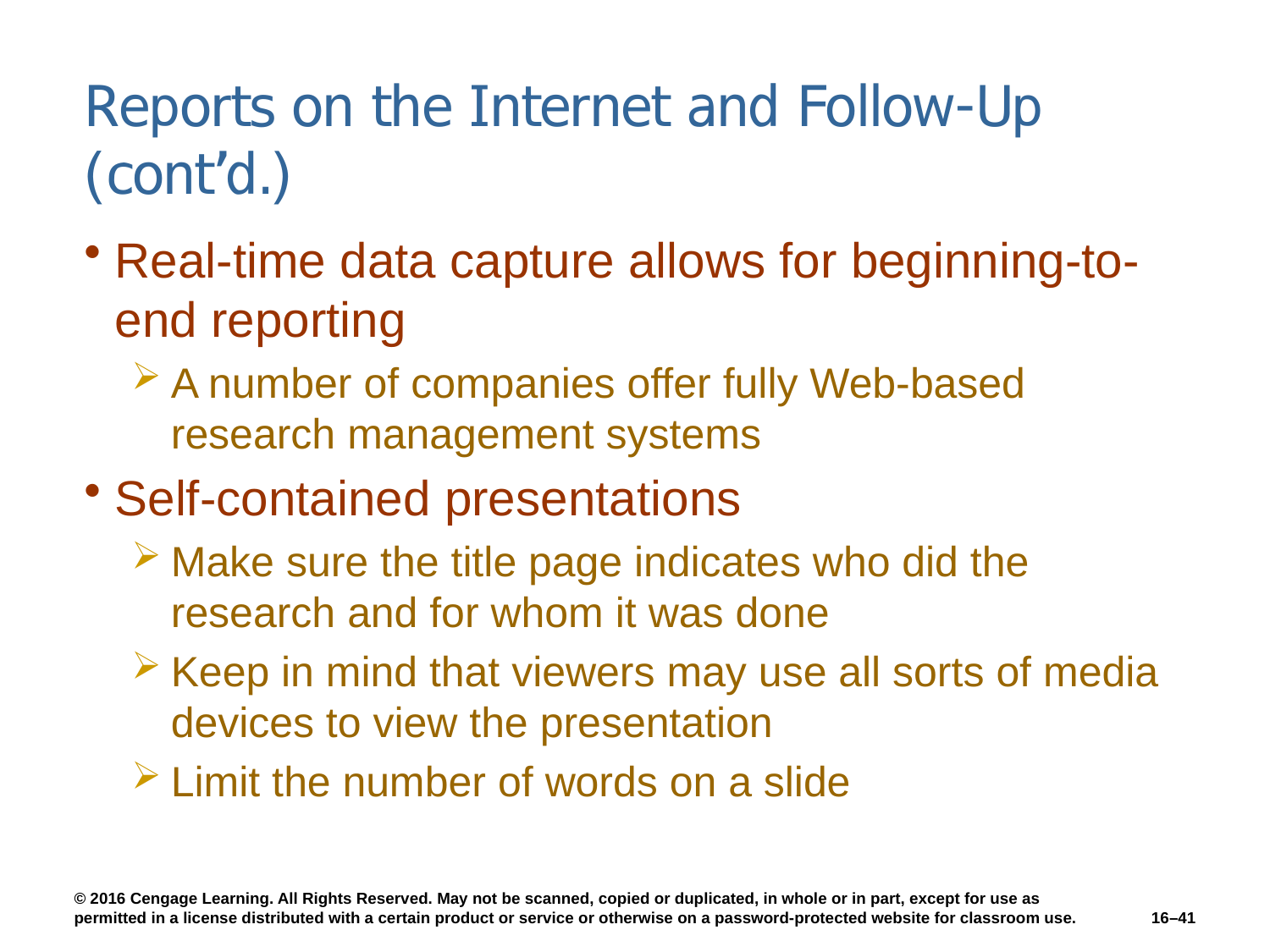

# Reports on the Internet and Follow-Up (cont’d.)
Real-time data capture allows for beginning-to-end reporting
A number of companies offer fully Web-based research management systems
Self-contained presentations
Make sure the title page indicates who did the research and for whom it was done
Keep in mind that viewers may use all sorts of media devices to view the presentation
Limit the number of words on a slide
16–41
© 2016 Cengage Learning. All Rights Reserved. May not be scanned, copied or duplicated, in whole or in part, except for use as permitted in a license distributed with a certain product or service or otherwise on a password-protected website for classroom use.